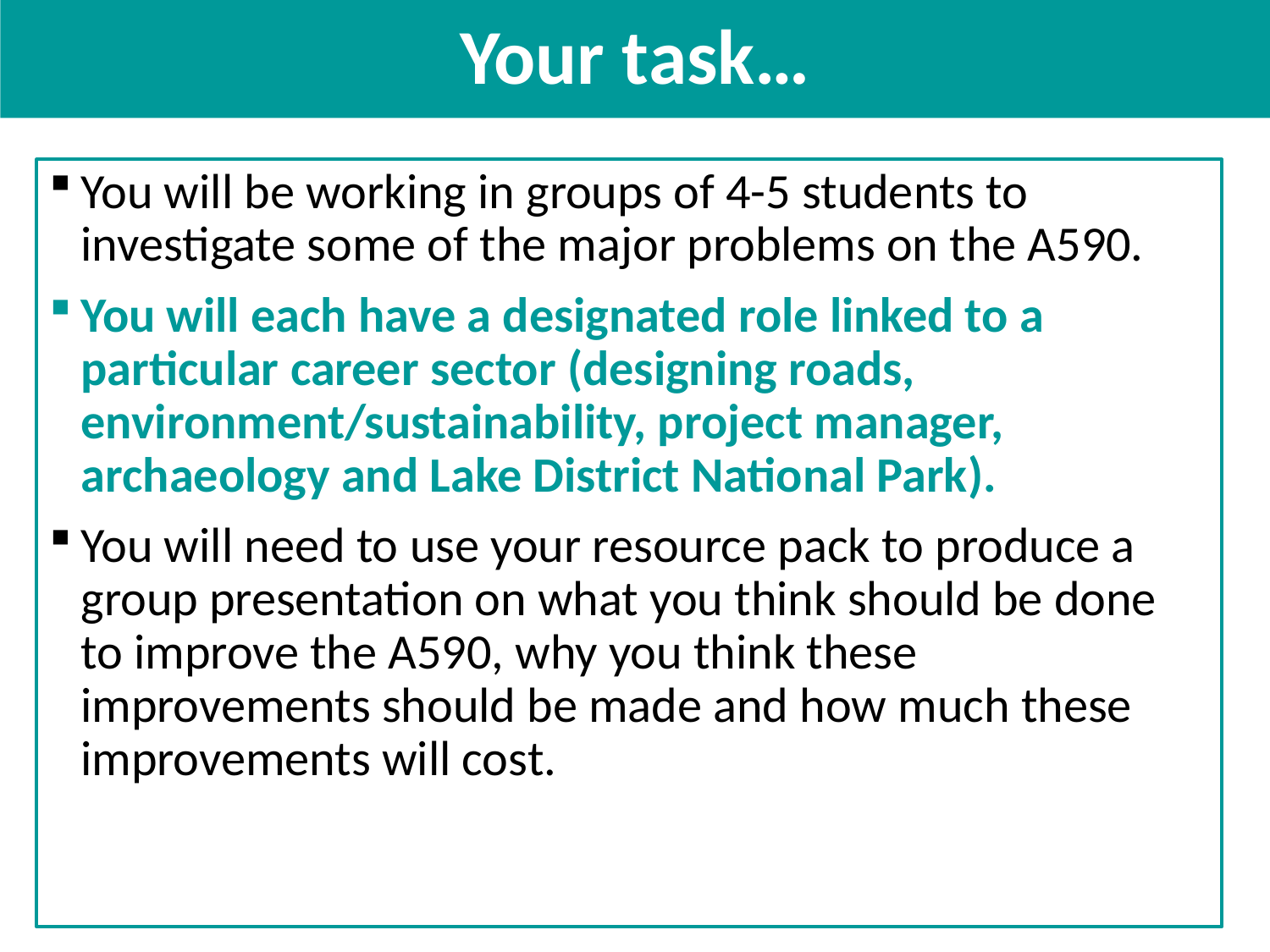

# Your task…
You will be working in groups of 4-5 students to investigate some of the major problems on the A590.
You will each have a designated role linked to a particular career sector (designing roads, environment/sustainability, project manager, archaeology and Lake District National Park).
You will need to use your resource pack to produce a group presentation on what you think should be done to improve the A590, why you think these improvements should be made and how much these improvements will cost.